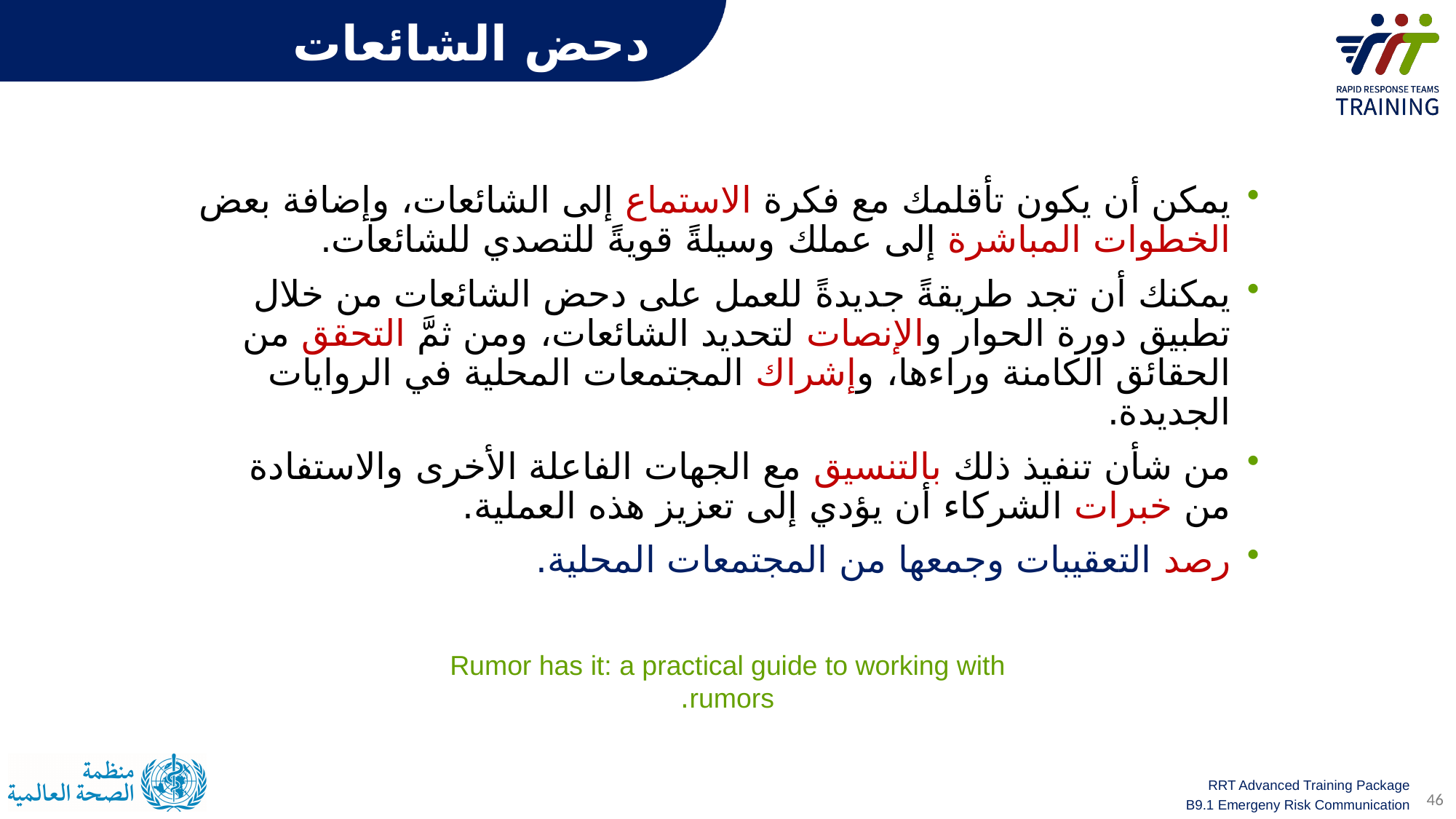

دحض الشائعات
يمكن أن يكون تأقلمك مع فكرة الاستماع إلى الشائعات، وإضافة بعض الخطوات المباشرة إلى عملك وسيلةً قويةً للتصدي للشائعات.
يمكنك أن تجد طريقةً جديدةً للعمل على دحض الشائعات من خلال تطبيق دورة الحوار والإنصات لتحديد الشائعات، ومن ثمَّ التحقق من الحقائق الكامنة وراءها، وإشراك المجتمعات المحلية في الروايات الجديدة.
من شأن تنفيذ ذلك بالتنسيق مع الجهات الفاعلة الأخرى والاستفادة من خبرات الشركاء أن يؤدي إلى تعزيز هذه العملية.
رصد التعقيبات وجمعها من المجتمعات المحلية.
Rumor has it: a practical guide to working with rumors.